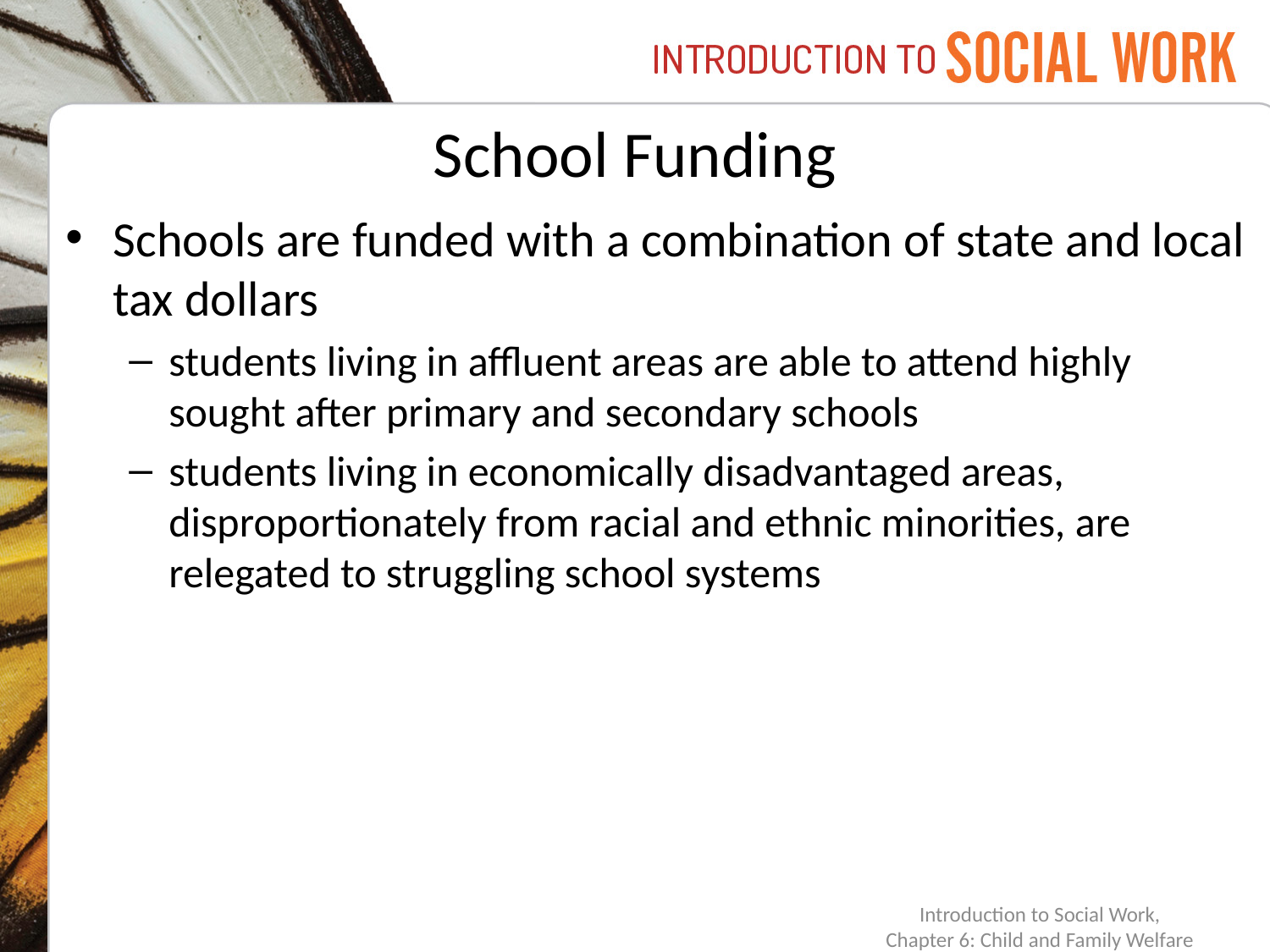

# School Funding
Schools are funded with a combination of state and local tax dollars
students living in affluent areas are able to attend highly sought after primary and secondary schools
students living in economically disadvantaged areas, disproportionately from racial and ethnic minorities, are relegated to struggling school systems

Introduction to Social Work,
Chapter 6: Child and Family Welfare